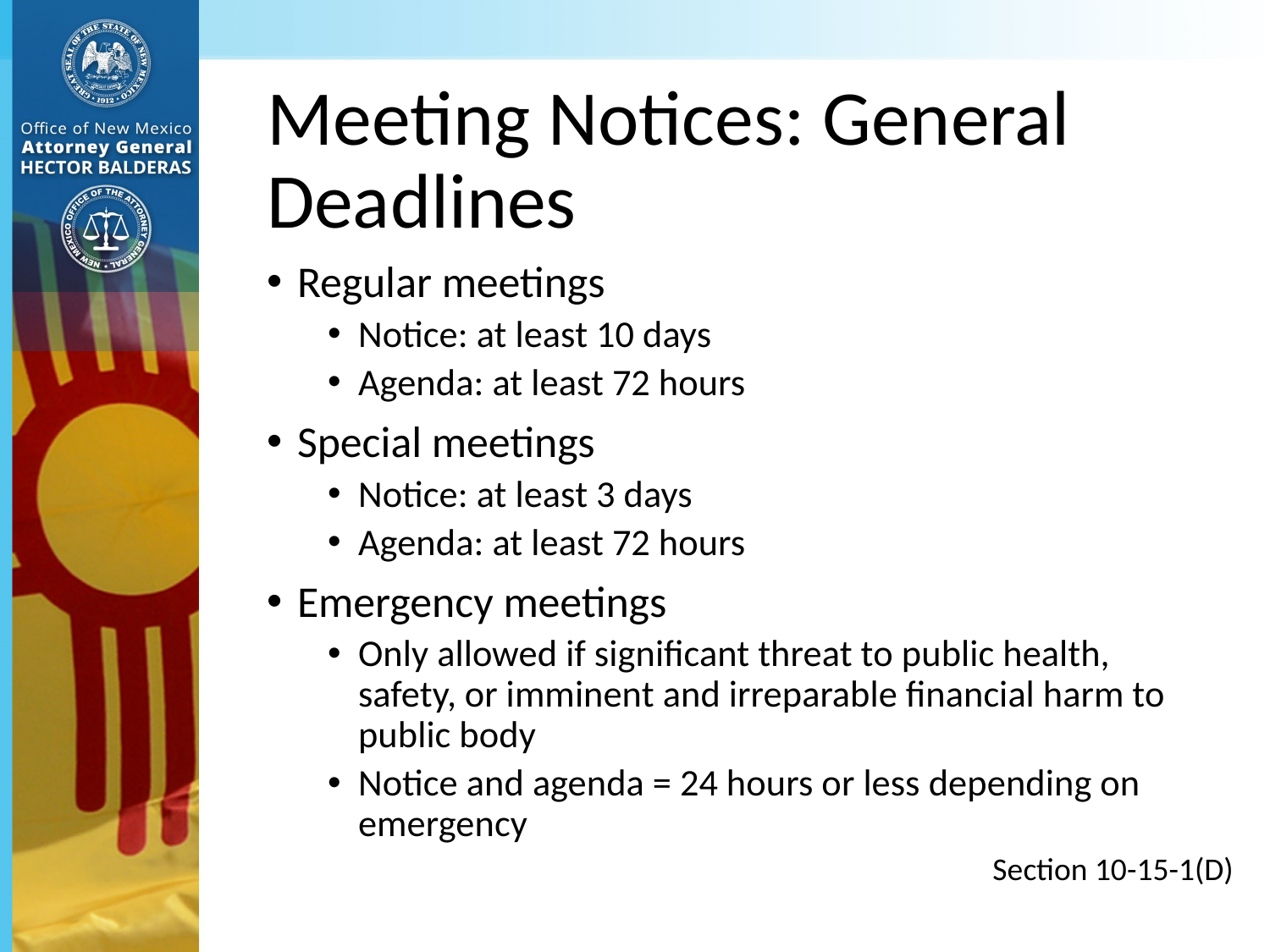

# Meeting Notices: General Deadlines
Regular meetings
Notice: at least 10 days
Agenda: at least 72 hours
Special meetings
Notice: at least 3 days
Agenda: at least 72 hours
Emergency meetings
Only allowed if significant threat to public health, safety, or imminent and irreparable financial harm to public body
Notice and agenda = 24 hours or less depending on emergency
Section 10-15-1(D)